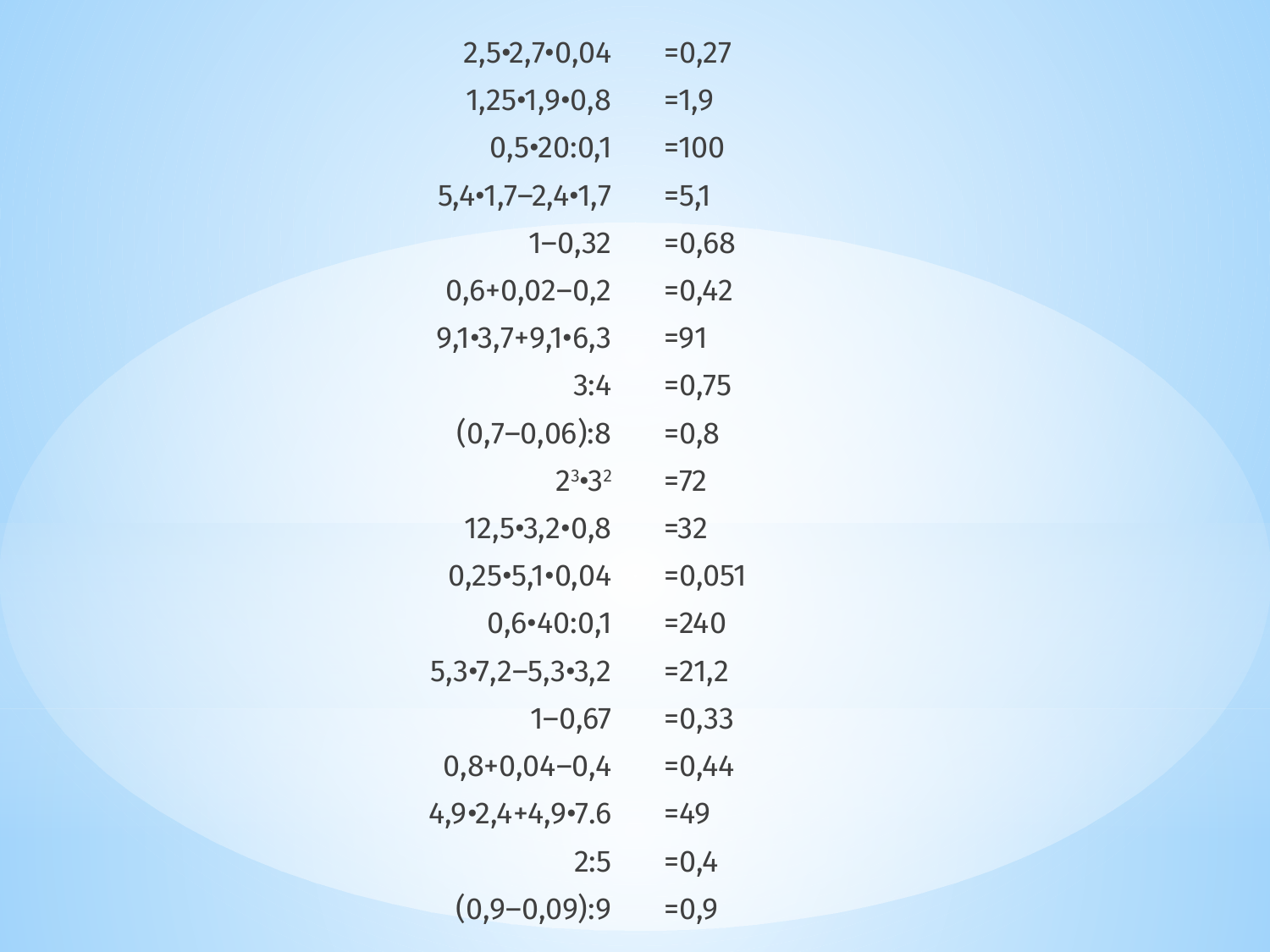

2,5•2,7•0,04
1,25•1,9•0,8
0,5•20:0,1
5,4•1,7―2,4•1,7
1―0,32
0,6+0,02―0,2
9,1•3,7+9,1•6,3
3:4
(0,7―0,06):8
23•32
12,5•3,2•0,8
0,25•5,1•0,04
0,6•40:0,1
5,3•7,2―5,3•3,2
1―0,67
0,8+0,04―0,4
4,9•2,4+4,9•7.6
2:5
(0,9―0,09):9
=0,27
=1,9
=100
=5,1
=0,68
=0,42
=91
=0,75
=0,8
=72
=32
=0,051
=240
=21,2
=0,33
=0,44
=49
=0,4
=0,9